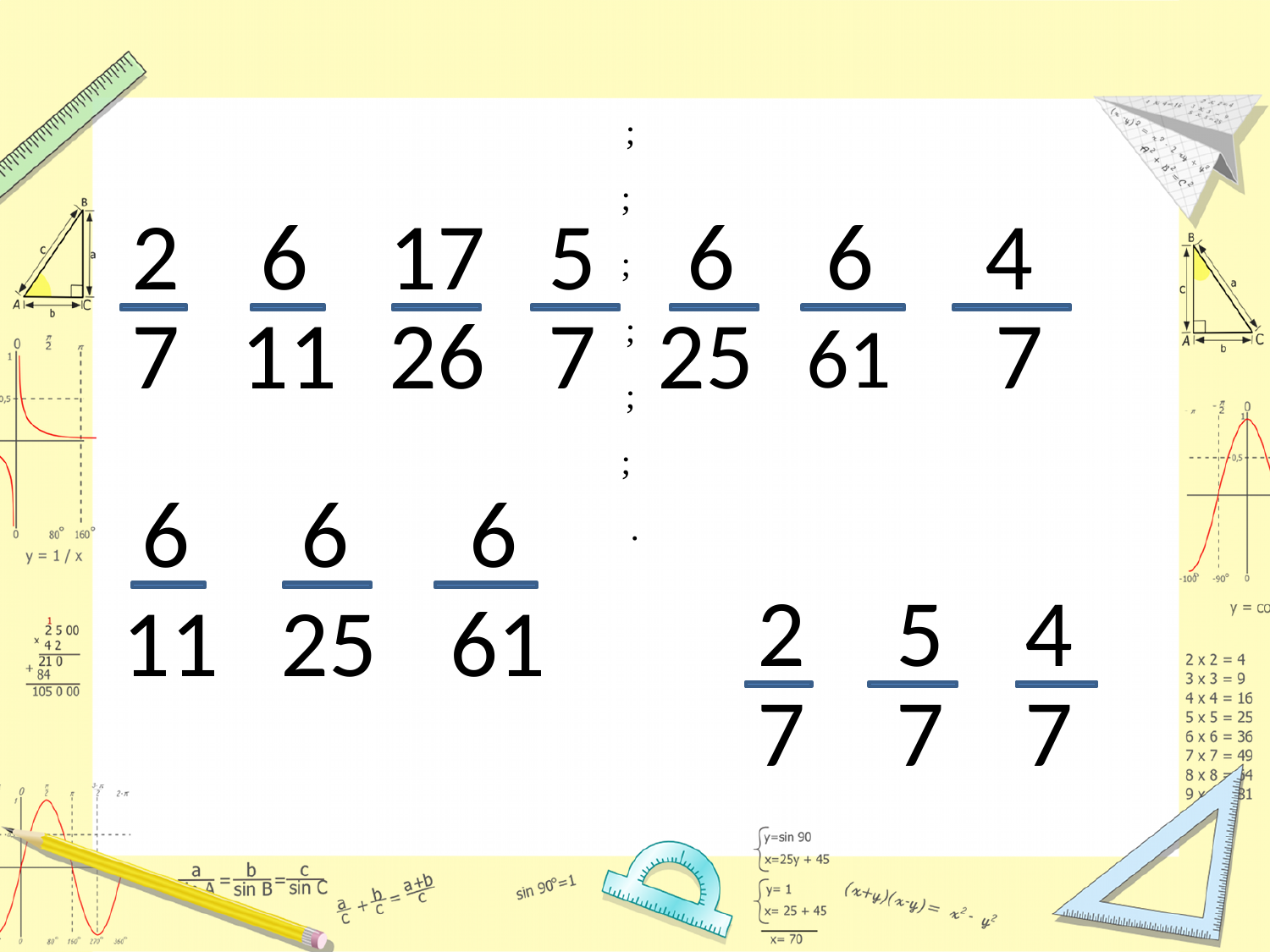

;
2
6
17
5
6
6
4
;
;
7
11
26
7
25
7

61

;
;
;
6
6
6
.
2
5
4
11

25

61
7
7
7